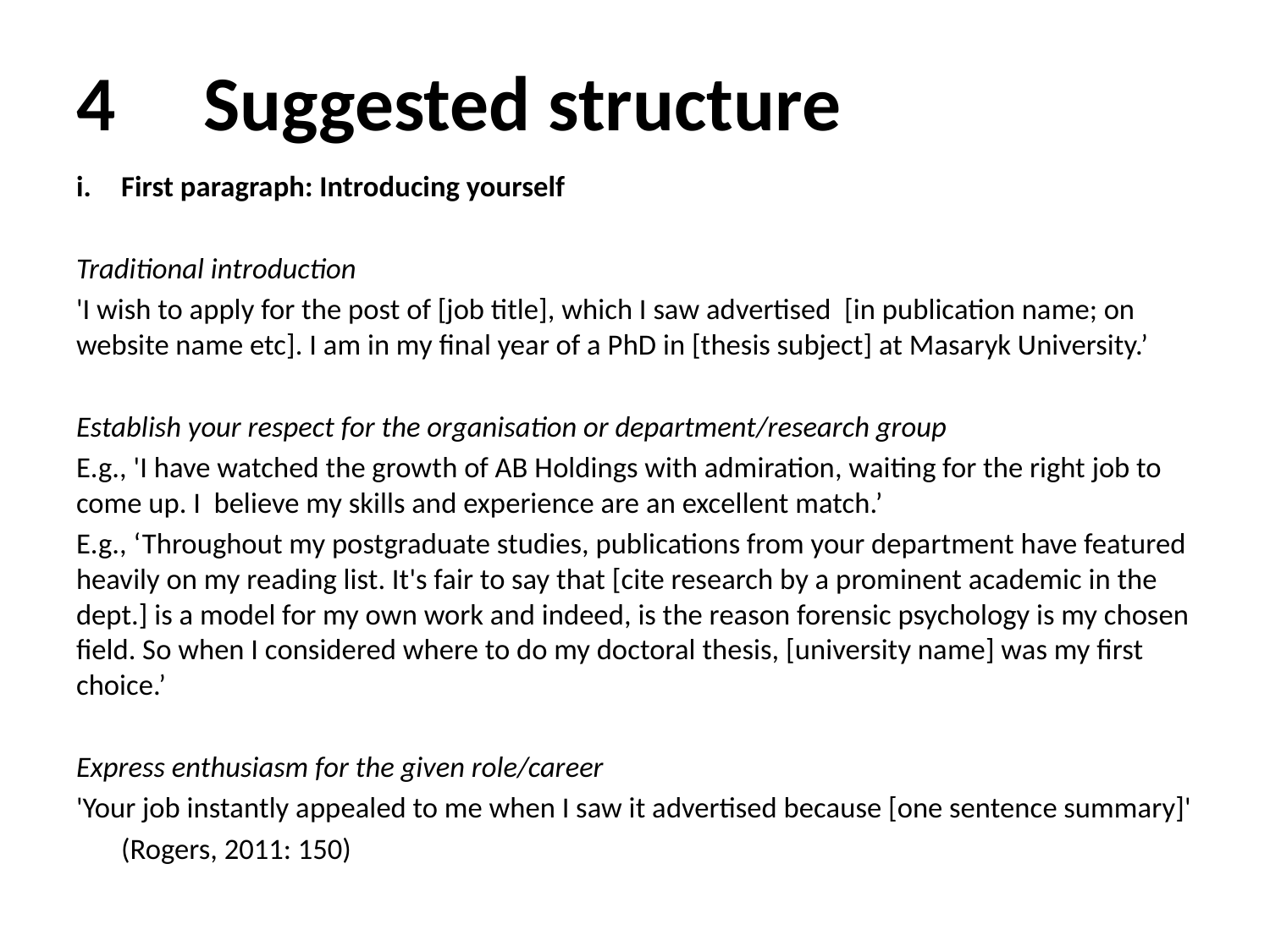

# 4	Suggested structure
i.	First paragraph: Introducing yourself

Traditional introduction
'I wish to apply for the post of [job title], which I saw advertised  [in publication name; on website name etc]. I am in my final year of a PhD in [thesis subject] at Masaryk University.’

Establish your respect for the organisation or department/research group
E.g., 'I have watched the growth of AB Holdings with admiration, waiting for the right job to come up. I  believe my skills and experience are an excellent match.’
E.g., ‘Throughout my postgraduate studies, publications from your department have featured heavily on my reading list. It's fair to say that [cite research by a prominent academic in the dept.] is a model for my own work and indeed, is the reason forensic psychology is my chosen field. So when I considered where to do my doctoral thesis, [university name] was my first choice.’

Express enthusiasm for the given role/career
'Your job instantly appealed to me when I saw it advertised because [one sentence summary]'
														(Rogers, 2011: 150)